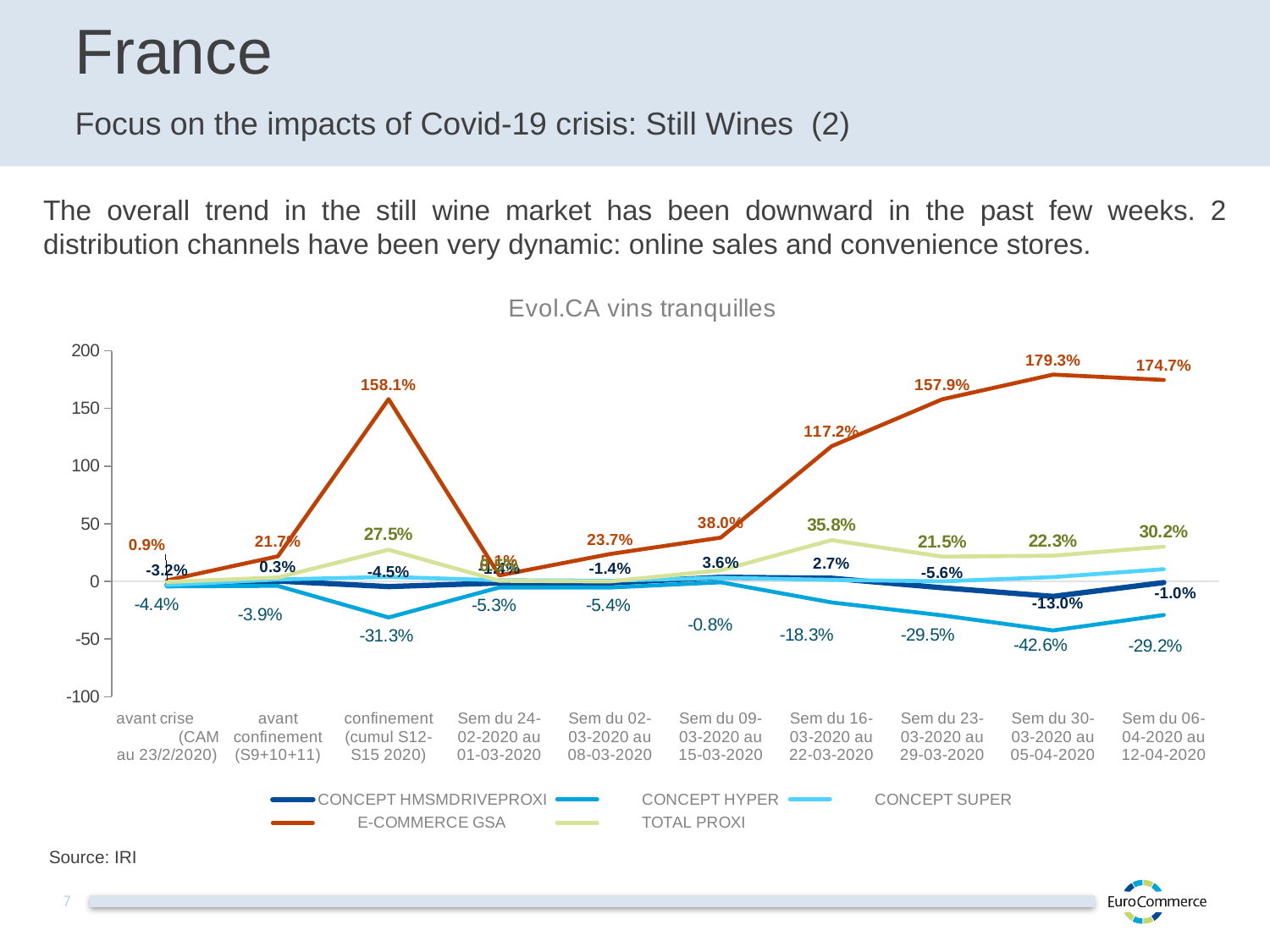

# France Focus on the impacts of Covid-19 crisis: Still Wines  (2)
The overall trend in the still wine market has been downward in the past few weeks. 2 distribution channels have been very dynamic: online sales and convenience stores.

### Chart: Evol.CA vins tranquilles

| Category | CONCEPT HMSMDRIVEPROXI |           CONCEPT HYPER |           CONCEPT SUPER |           E-COMMERCE GSA |           TOTAL PROXI |
|---|---|---|---|---|---|
| avant crise                       (CAM au 23/2/2020) | -3.171494791667474 | -4.370491339568049 | -3.1751571845408346 | 0.8874408839909081 | -0.4680322510684838 |
| avant confinement (S9+10+11) | 0.2733139348516534 | -3.898998657284072 | 1.5943369240510425 | 21.714142379583752 | 3.346741414532892 |
| confinement (cumul S12-S15 2020) | -4.529262641373837 | -31.328976923882234 | 3.882727401685828 | 158.07579107539647 | 27.480143216344246 |
| Sem du 24-02-2020 au 01-03-2020 | -1.4386710294776628 | -5.287622018757592 | 0.9397002033895988 | 5.148000896045327 | 0.4903541137805046 |
| Sem du 02-03-2020 au 08-03-2020 | -1.3840931164324861 | -5.377180866185161 | 0.5156986777499748 | 23.699556437139822 | -0.07338799663843981 |
| Sem du 09-03-2020 au 15-03-2020 | 3.556883807075516 | -0.8177975104015797 | 3.119480872468178 | 37.95765772291707 | 9.586699129398472 |
| Sem du 16-03-2020 au 22-03-2020 | 2.6769964374179196 | -18.283638920649143 | 1.273917148089142 | 117.20436644027788 | 35.824314163318235 |
| Sem du 23-03-2020 au 29-03-2020 | -5.553208253722077 | -29.500557935752763 | -0.007362238034813188 | 157.93849118819637 | 21.4625525257088 |
| Sem du 30-03-2020 au 05-04-2020 | -13.020300882495613 | -42.57947194497616 | 3.7055713646187094 | 179.34671136493384 | 22.252342264822573 |
| Sem du 06-04-2020 au 12-04-2020 | -1.0263680357917713 | -29.205844713886314 | 10.517703535124515 | 174.69379188308437 | 30.18645569227466 |
Source: IRI